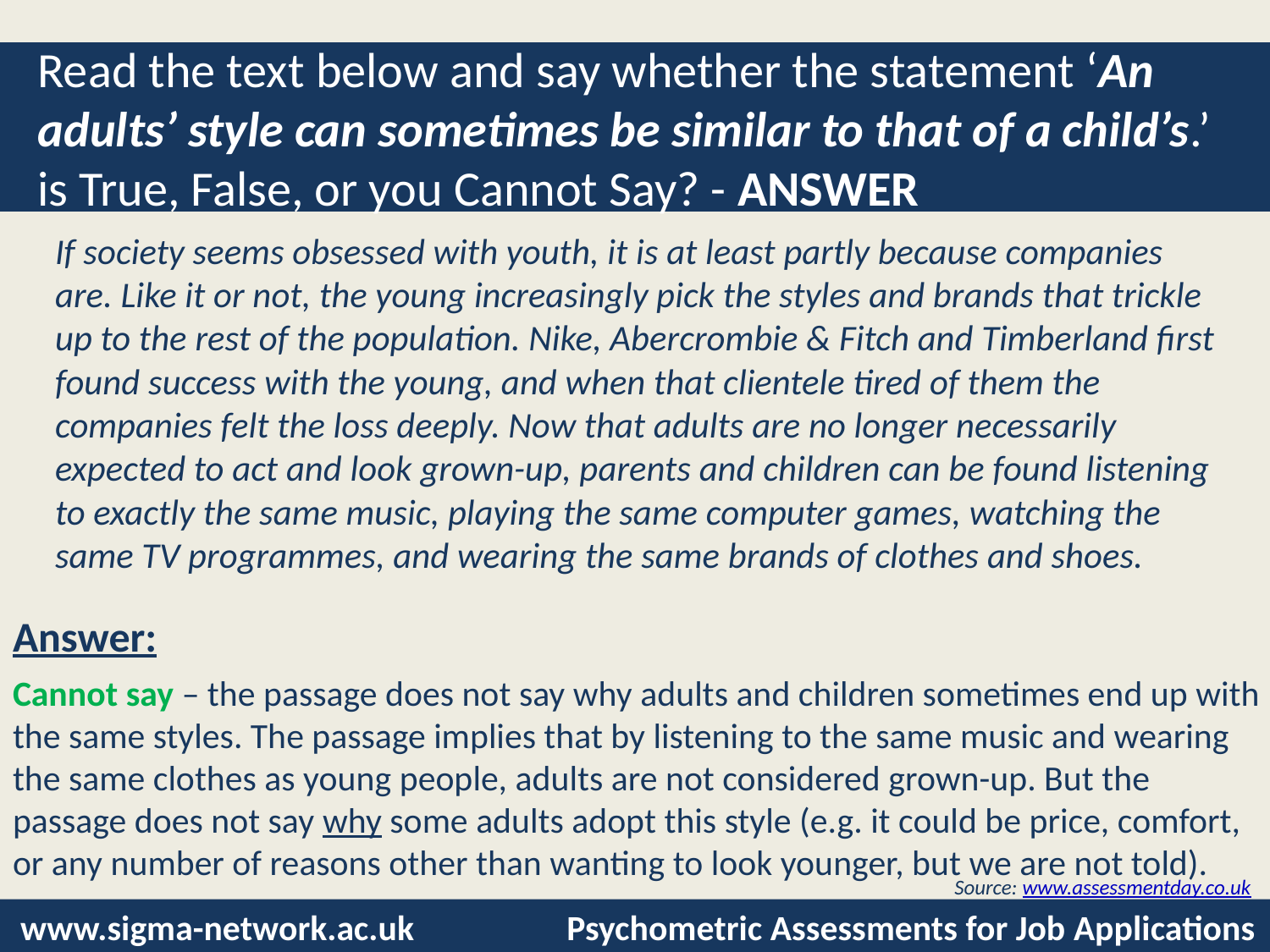

# Read the text below and say whether the statement ‘An adults’ style can sometimes be similar to that of a child’s.’  is True, False, or you Cannot Say? - ANSWER
If society seems obsessed with youth, it is at least partly because companies are. Like it or not, the young increasingly pick the styles and brands that trickle up to the rest of the population. Nike, Abercrombie & Fitch and Timberland first found success with the young, and when that clientele tired of them the companies felt the loss deeply. Now that adults are no longer necessarily expected to act and look grown-up, parents and children can be found listening to exactly the same music, playing the same computer games, watching the same TV programmes, and wearing the same brands of clothes and shoes.
Answer:
Cannot say – the passage does not say why adults and children sometimes end up with the same styles. The passage implies that by listening to the same music and wearing the same clothes as young people, adults are not considered grown-up. But the passage does not say why some adults adopt this style (e.g. it could be price, comfort, or any number of reasons other than wanting to look younger, but we are not told).
Source: www.assessmentday.co.uk